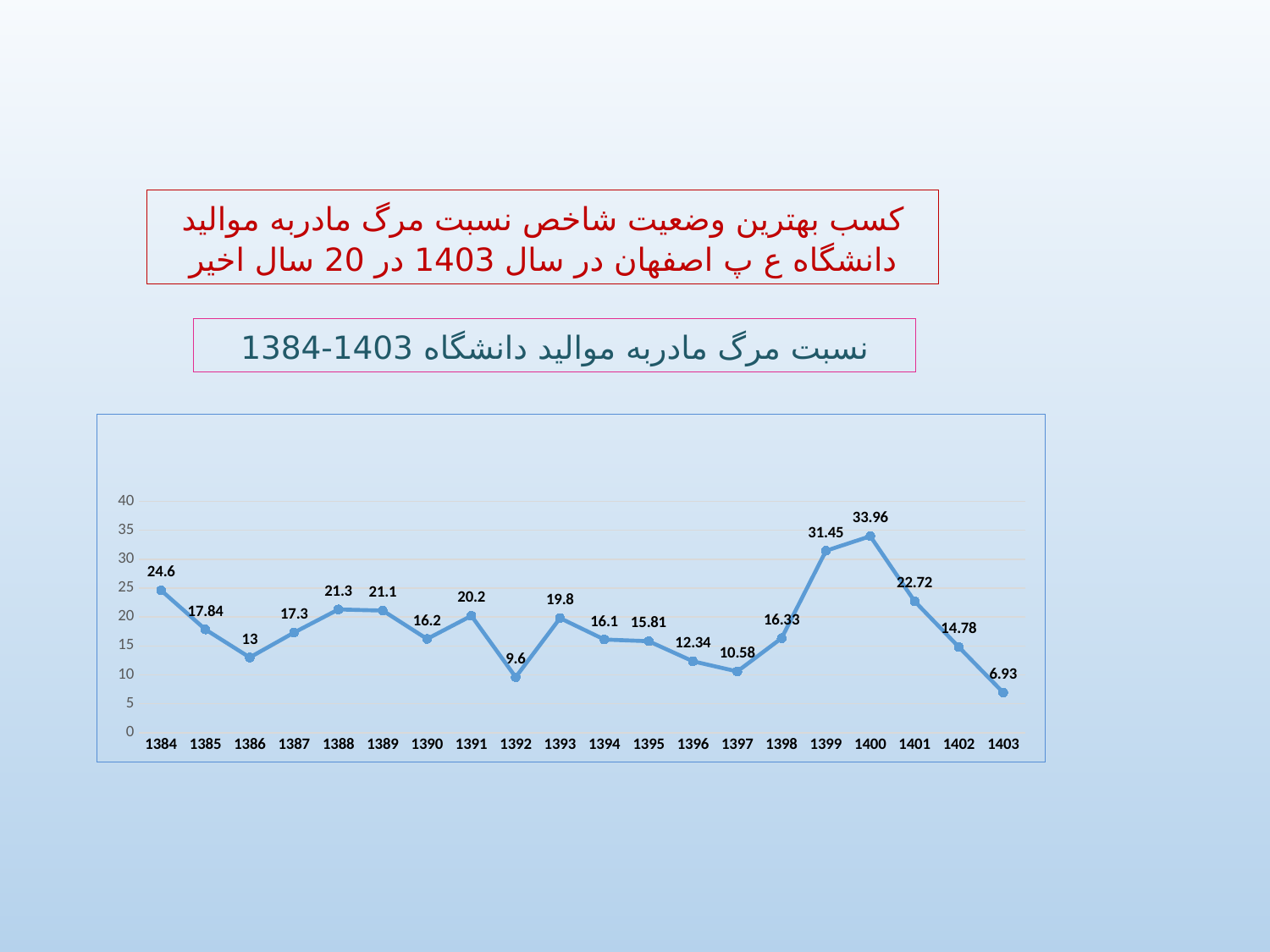

کسب بهترین وضعیت شاخص نسبت مرگ مادربه موالید دانشگاه ع پ اصفهان در سال 1403 در 20 سال اخیر
نسبت مرگ مادربه موالید دانشگاه 1403-1384

### Chart

| Category |  mmr |
|---|---|
| 1384 | 24.6 |
| 1385 | 17.84 |
| 1386 | 13.0 |
| 1387 | 17.3 |
| 1388 | 21.3 |
| 1389 | 21.1 |
| 1390 | 16.2 |
| 1391 | 20.2 |
| 1392 | 9.6 |
| 1393 | 19.8 |
| 1394 | 16.1 |
| 1395 | 15.81 |
| 1396 | 12.34 |
| 1397 | 10.58 |
| 1398 | 16.33 |
| 1399 | 31.45 |
| 1400 | 33.96 |
| 1401 | 22.72 |
| 1402 | 14.78 |
| 1403 | 6.93 |